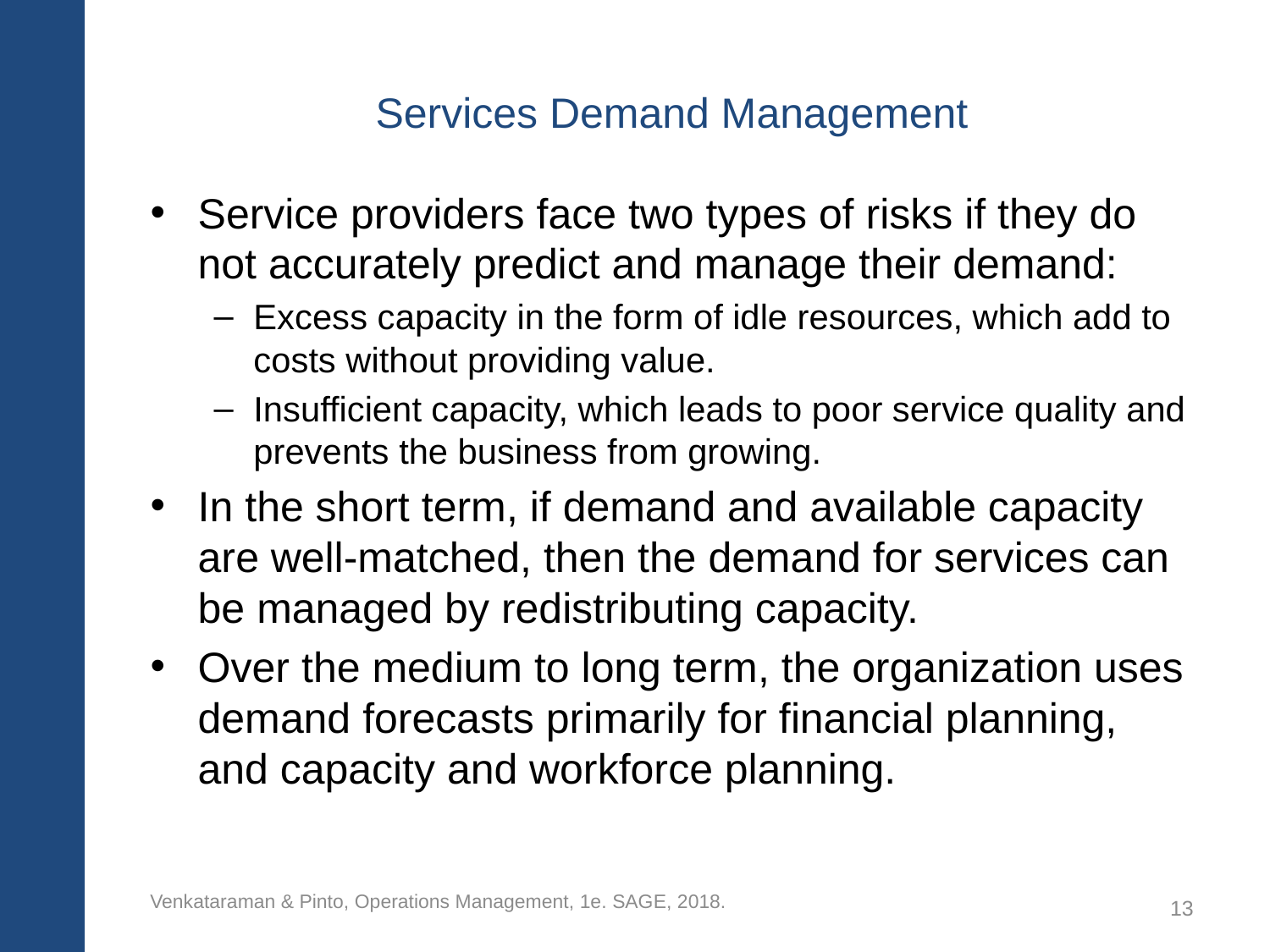

# Services Demand Management
Service providers face two types of risks if they do not accurately predict and manage their demand:
Excess capacity in the form of idle resources, which add to costs without providing value.
Insufficient capacity, which leads to poor service quality and prevents the business from growing.
In the short term, if demand and available capacity are well-matched, then the demand for services can be managed by redistributing capacity.
Over the medium to long term, the organization uses demand forecasts primarily for financial planning, and capacity and workforce planning.
Venkataraman & Pinto, Operations Management, 1e. SAGE, 2018.
13